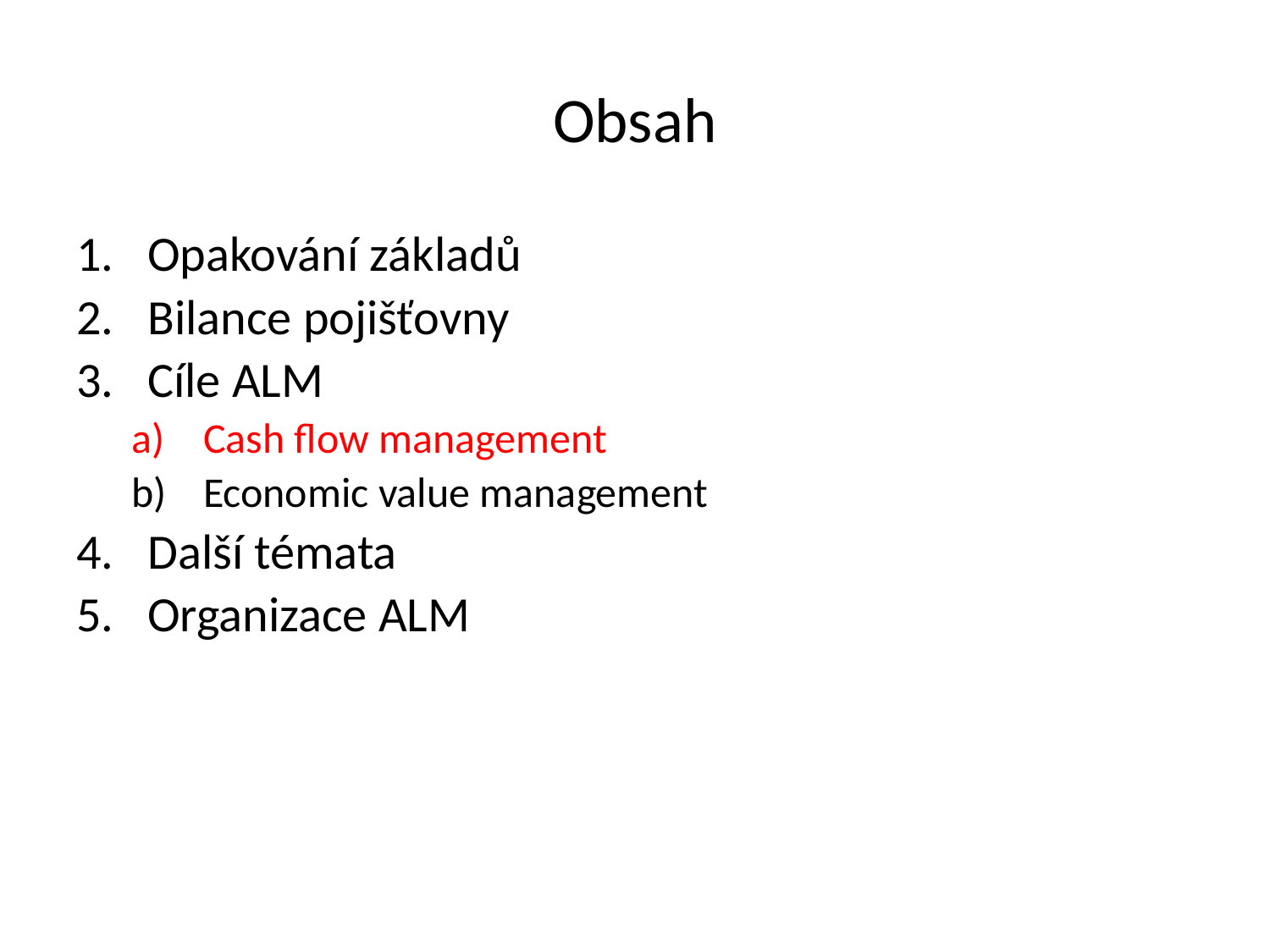

# Obsah
Opakování základů
Bilance pojišťovny
Cíle ALM
Cash flow management
Economic value management
Další témata
Organizace ALM